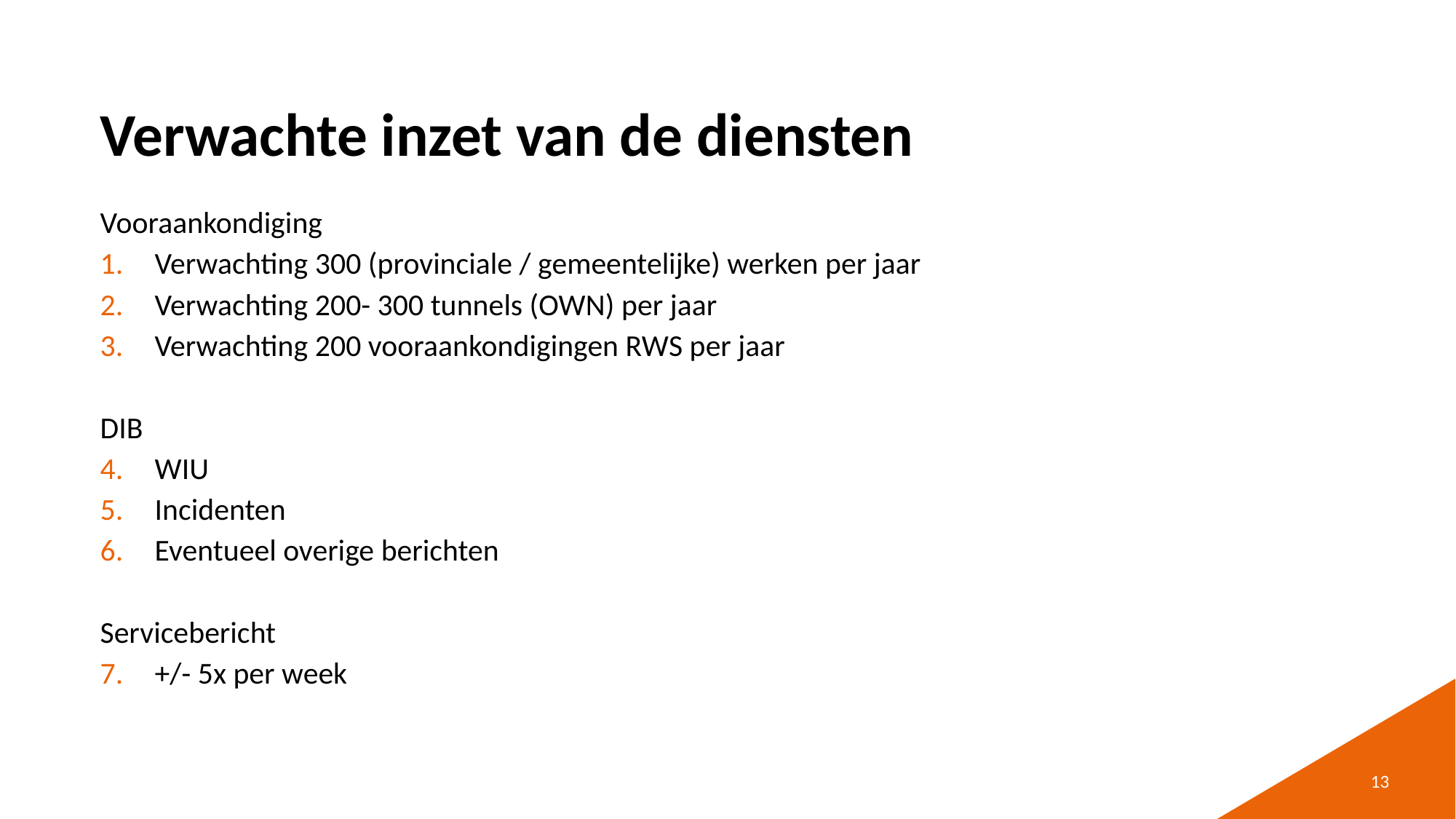

# Verwachte inzet van de diensten
Vooraankondiging
Verwachting 300 (provinciale / gemeentelijke) werken per jaar
Verwachting 200- 300 tunnels (OWN) per jaar
Verwachting 200 vooraankondigingen RWS per jaar

DIB
WIU
Incidenten
Eventueel overige berichten

Servicebericht
+/- 5x per week

13